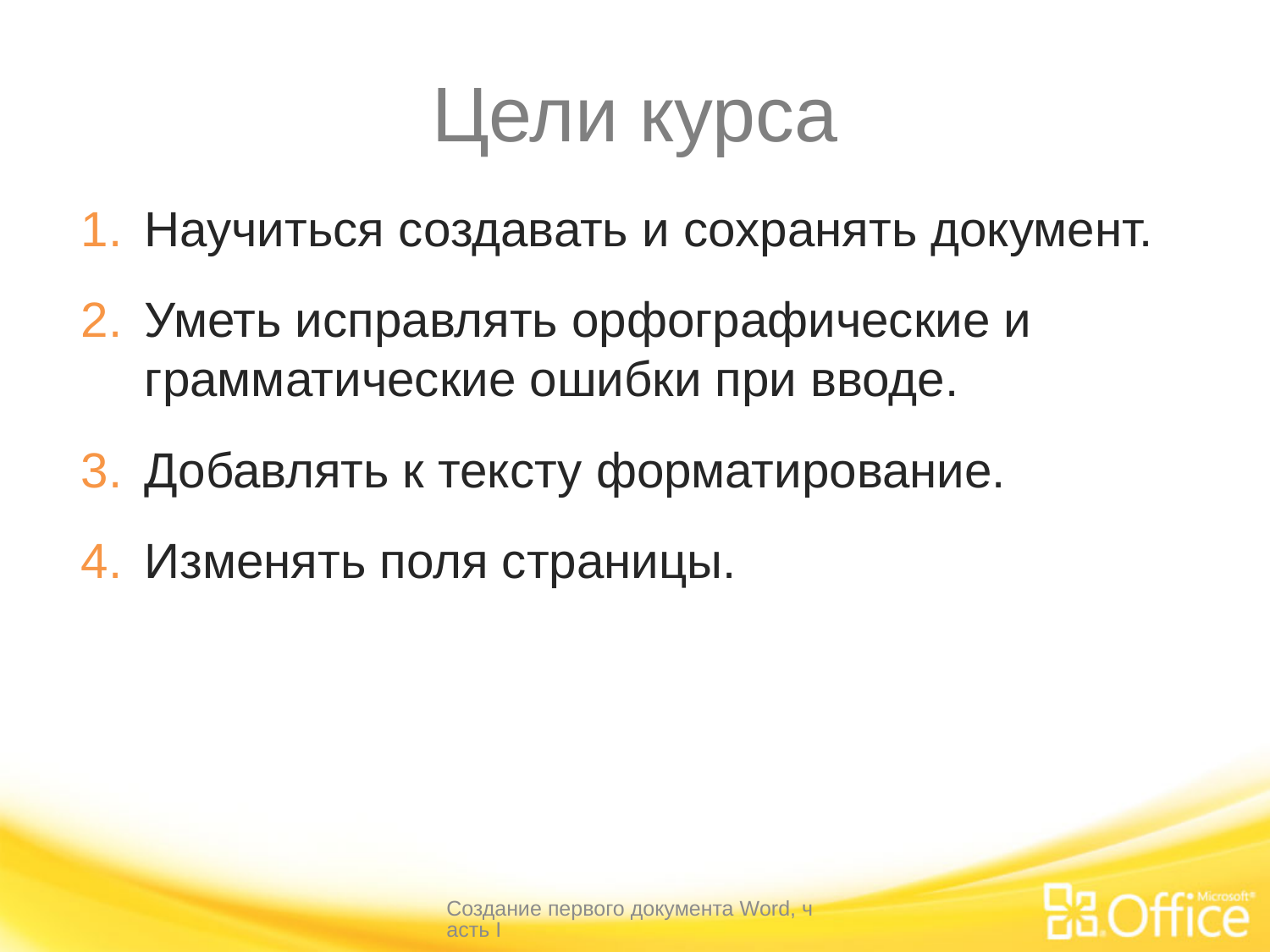

# Цели курса
Научиться создавать и сохранять документ.
Уметь исправлять орфографические и грамматические ошибки при вводе.
Добавлять к тексту форматирование.
Изменять поля страницы.
Создание первого документа Word, часть I